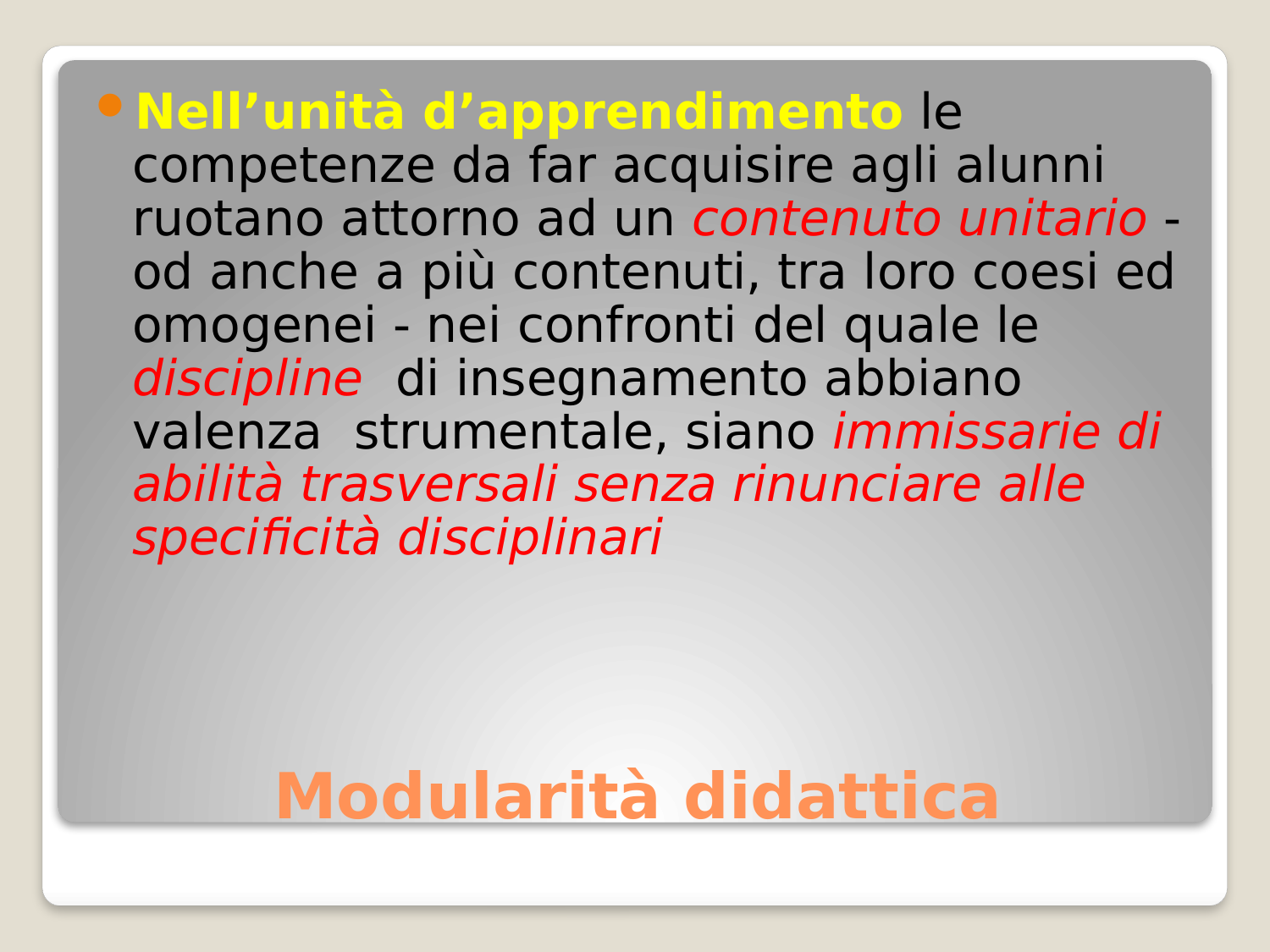

Nell’unità d’apprendimento le competenze da far acquisire agli alunni ruotano attorno ad un contenuto unitario - od anche a più contenuti, tra loro coesi ed omogenei - nei confronti del quale le discipline  di insegnamento abbiano valenza  strumentale, siano immissarie di abilità trasversali senza rinunciare alle  specificità disciplinari
# Modularità didattica